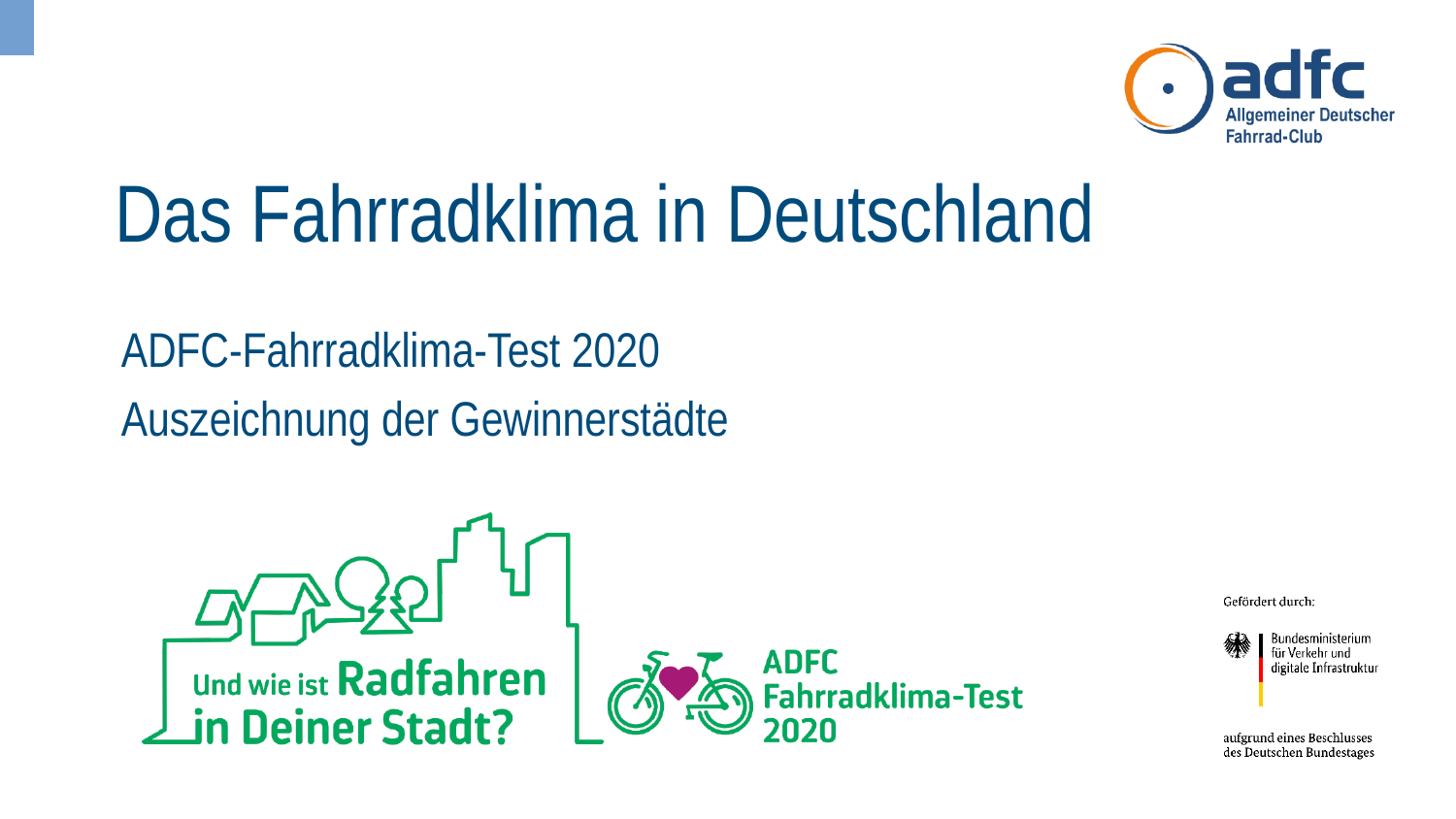

# Das Fahrradklima in Deutschland

ADFC-Fahrradklima-Test 2020
Auszeichnung der Gewinnerstädte